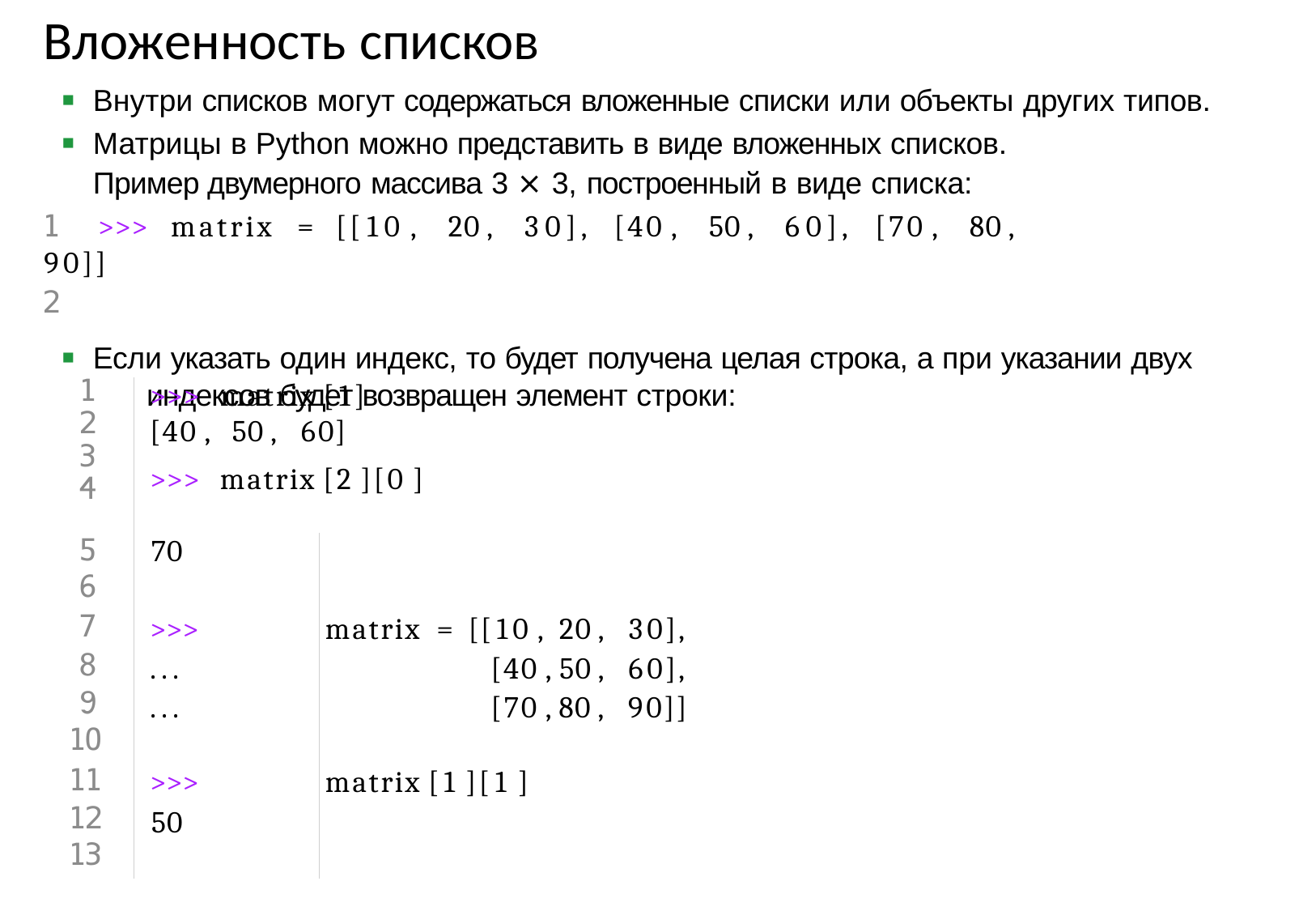

# Вложенность списков
Внутри списков могут содержаться вложенные списки или объекты других типов.
Матрицы в Python можно представить в виде вложенных списков. 	Пример двумерного массива 3 × 3, построенный в виде списка:
1	>>>  matrix  =  [[10 ,  20 ,  30],  [40 ,  50 ,  60],  [70 ,  80 ,  90]]
2
Если указать один индекс, то будет получена целая строка, а при указании двух 	индексов будет возвращен элемент строки:
| 1 2 3 4 | >>> matrix [1] [40 , 50 , 60] >>> matrix [2 ][0 ] |  |  |
| --- | --- | --- | --- |
| 5 | 70 |  |  |
| 6 |  |  |  |
| 7 | >>> | matrix = [[10 , | 20 , 30], |
| 8 | ... | [40 , | 50 , 60], |
| 9 | ... | [70 , | 80 , 90]] |
| 10 |  |  |  |
| 11 | >>> | matrix [1 ][1 ] |  |
| 12 | 50 |  |  |
| 13 |  |  |  |